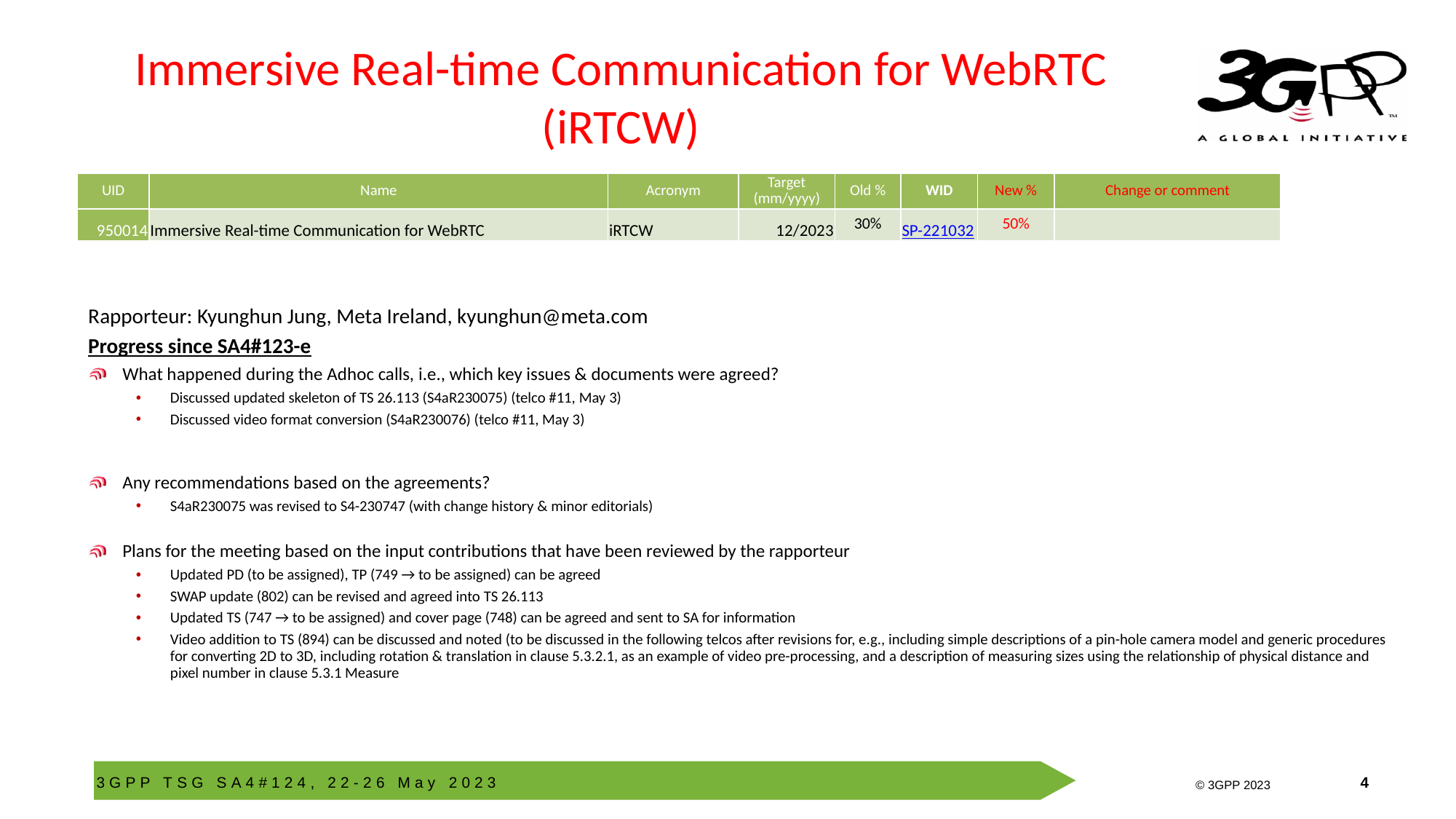

# Immersive Real-time Communication for WebRTC (iRTCW)
| UID | Name | Acronym | Target (mm/yyyy) | Old % | WID | New % | Change or comment |
| --- | --- | --- | --- | --- | --- | --- | --- |
| 950014 | Immersive Real-time Communication for WebRTC | iRTCW | 12/2023 | 30% | SP-221032 | 50% |  |
Rapporteur: Kyunghun Jung, Meta Ireland, kyunghun@meta.com
Progress since SA4#123-e
What happened during the Adhoc calls, i.e., which key issues & documents were agreed?
Discussed updated skeleton of TS 26.113 (S4aR230075) (telco #11, May 3)
Discussed video format conversion (S4aR230076) (telco #11, May 3)

Any recommendations based on the agreements?
S4aR230075 was revised to S4-230747 (with change history & minor editorials)

Plans for the meeting based on the input contributions that have been reviewed by the rapporteur
Updated PD (to be assigned), TP (749 → to be assigned) can be agreed
SWAP update (802) can be revised and agreed into TS 26.113
Updated TS (747 → to be assigned) and cover page (748) can be agreed and sent to SA for information
Video addition to TS (894) can be discussed and noted (to be discussed in the following telcos after revisions for, e.g., including simple descriptions of a pin-hole camera model and generic procedures for converting 2D to 3D, including rotation & translation in clause 5.3.2.1, as an example of video pre-processing, and a description of measuring sizes using the relationship of physical distance and pixel number in clause 5.3.1 Measure